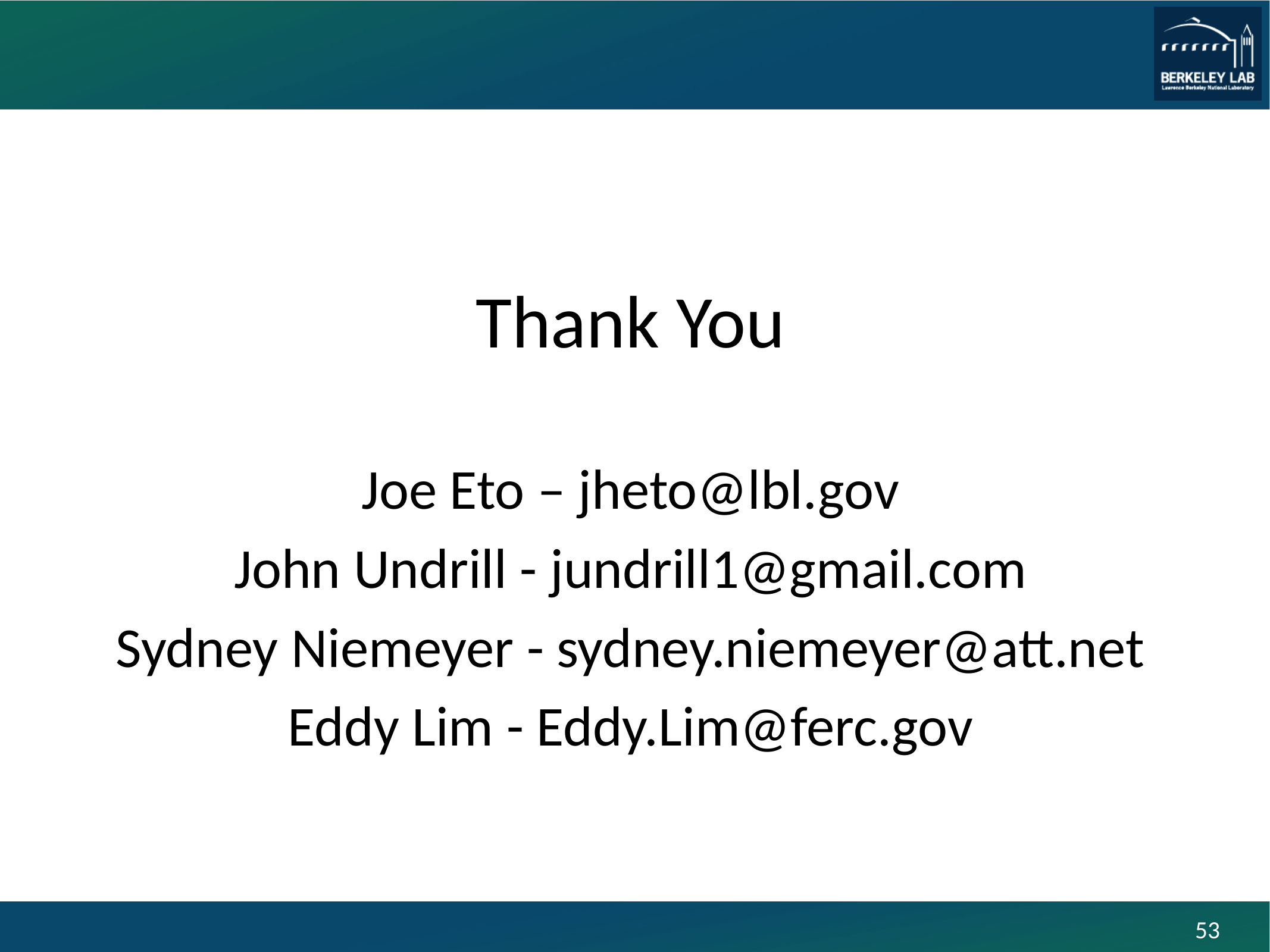

Thank You

Joe Eto – jheto@lbl.gov
John Undrill - jundrill1@gmail.com
Sydney Niemeyer - sydney.niemeyer@att.net
Eddy Lim - Eddy.Lim@ferc.gov

53